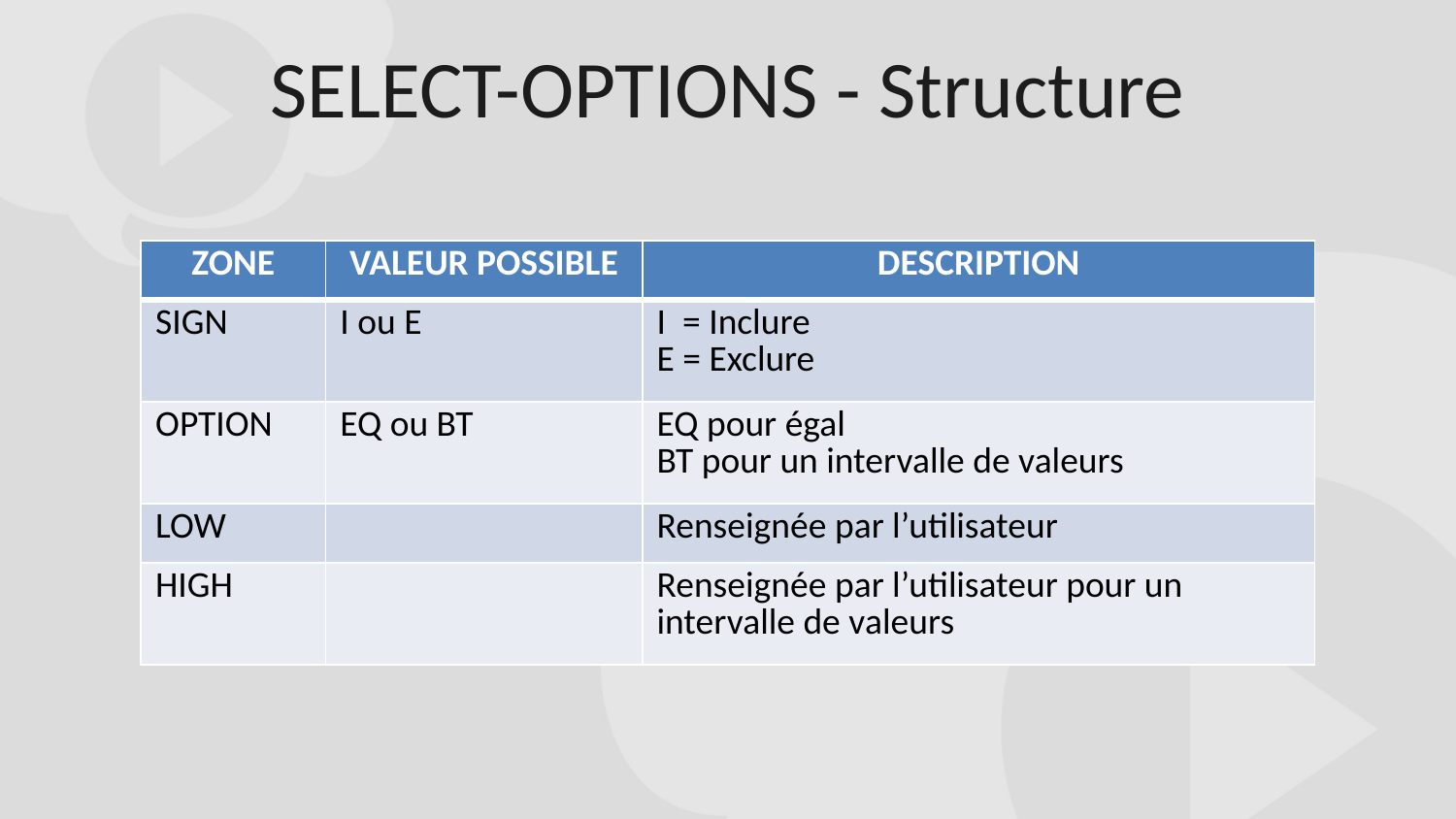

SELECT-OPTIONS - Structure
| ZONE | VALEUR POSSIBLE | DESCRIPTION |
| --- | --- | --- |
| SIGN | I ou E | I = Inclure E = Exclure |
| OPTION | EQ ou BT | EQ pour égal BT pour un intervalle de valeurs |
| LOW |  | Renseignée par l’utilisateur |
| HIGH |  | Renseignée par l’utilisateur pour un intervalle de valeurs |